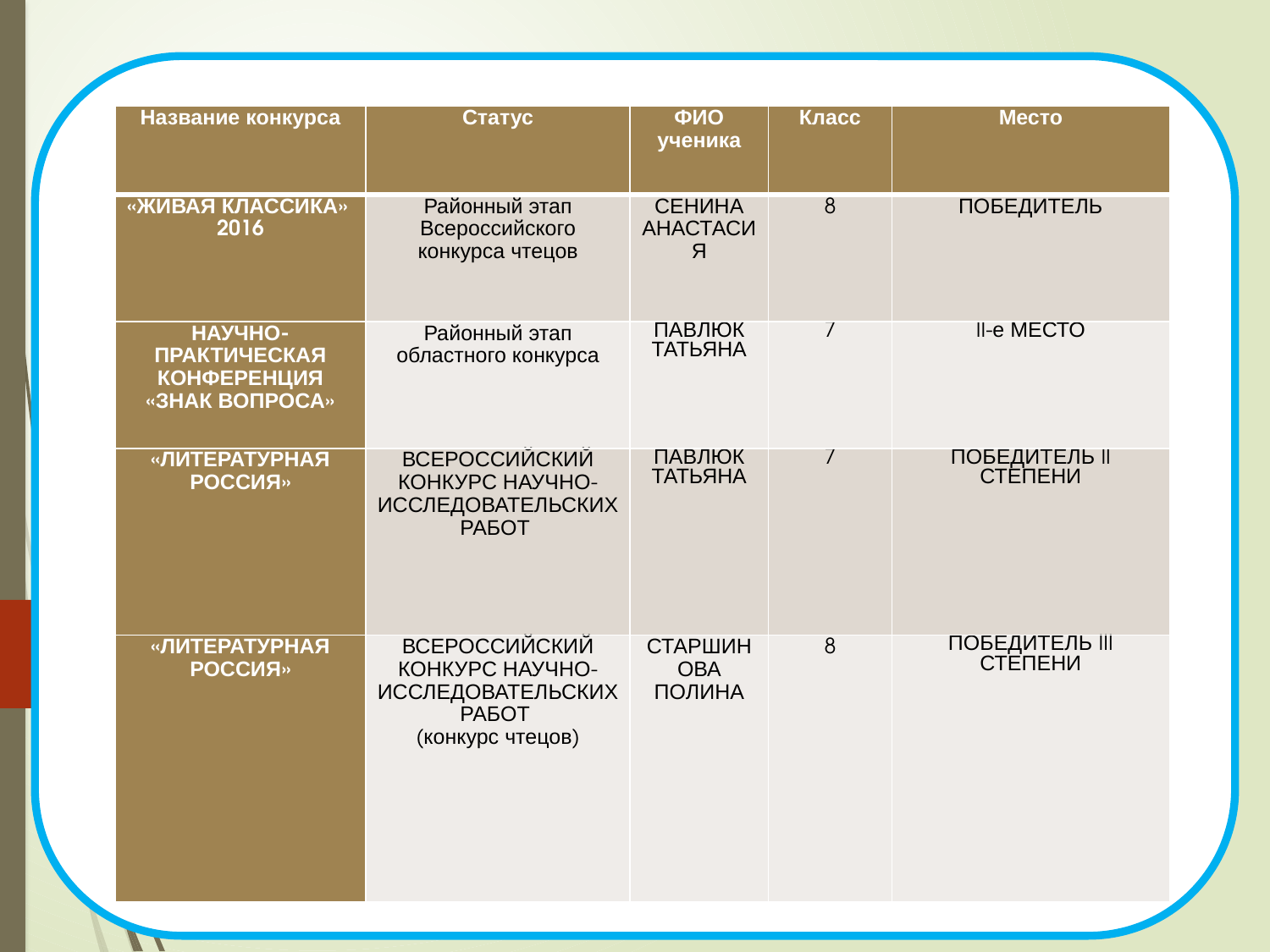

СЛАЙД ДЛЯ ГРАМОТ УЧЕНИКОВ
| Название конкурса | Статус | ФИО ученика | Класс | Место |
| --- | --- | --- | --- | --- |
| «ЖИВАЯ КЛАССИКА» 2016 | Районный этап Всероссийского конкурса чтецов | СЕНИНА АНАСТАСИЯ | 8 | ПОБЕДИТЕЛЬ |
| НАУЧНО-ПРАКТИЧЕСКАЯ КОНФЕРЕНЦИЯ «ЗНАК ВОПРОСА» | Районный этап областного конкурса | ПАВЛЮК ТАТЬЯНА | 7 | II-е МЕСТО |
| «ЛИТЕРАТУРНАЯ РОССИЯ» | ВСЕРОССИЙСКИЙ КОНКУРС НАУЧНО-ИССЛЕДОВАТЕЛЬСКИХ РАБОТ | ПАВЛЮК ТАТЬЯНА | 7 | ПОБЕДИТЕЛЬ II СТЕПЕНИ |
| «ЛИТЕРАТУРНАЯ РОССИЯ» | ВСЕРОССИЙСКИЙ КОНКУРС НАУЧНО-ИССЛЕДОВАТЕЛЬСКИХ РАБОТ (конкурс чтецов) | СТАРШИНОВА ПОЛИНА | 8 | ПОБЕДИТЕЛЬ III СТЕПЕНИ |
#